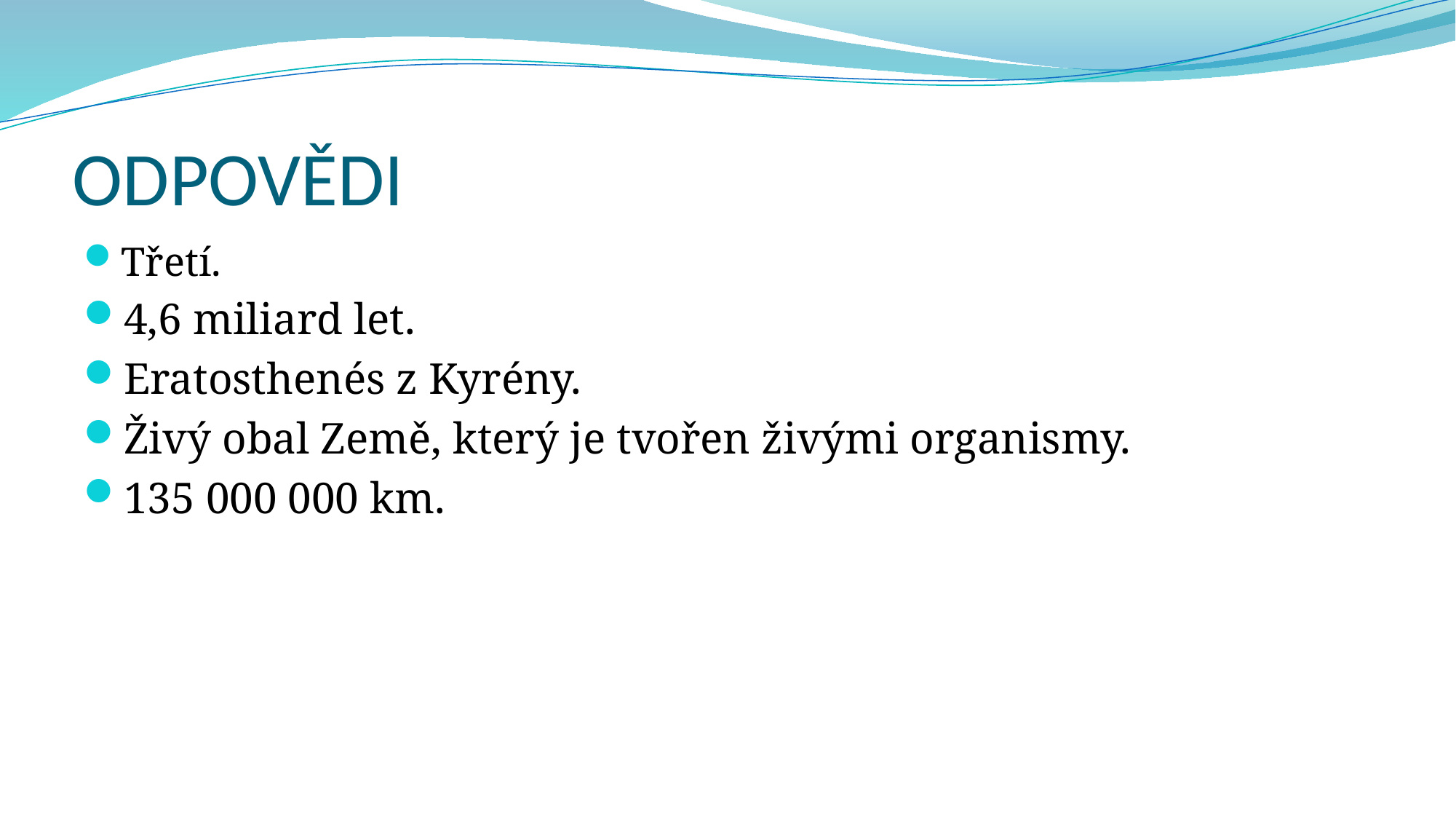

# ODPOVĚDI
Třetí.
4,6 miliard let.
Eratosthenés z Kyrény.
Živý obal Země, který je tvořen živými organismy.
135 000 000 km.